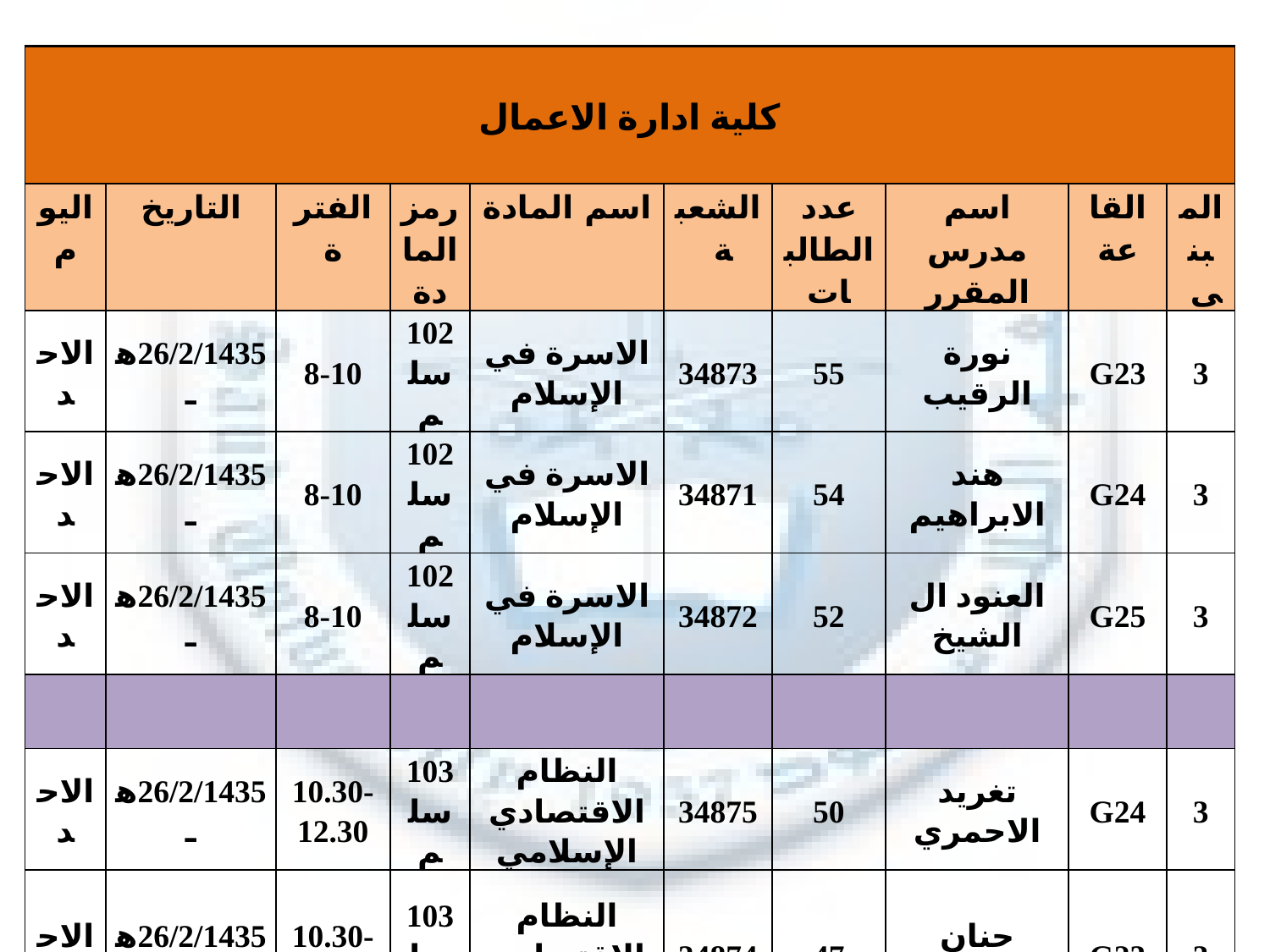

| كلية ادارة الاعمال |  |  |  |  |  |  |  |  |  |
| --- | --- | --- | --- | --- | --- | --- | --- | --- | --- |
| اليوم | التاريخ | الفترة | رمز المادة | اسم المادة | الشعبة | عدد الطالبات | اسم مدرس المقرر | القاعة | المبنى |
| الاحد | 26/2/1435هـ | 8-10 | 102 سلم | الاسرة في الإسلام | 34873 | 55 | نورة الرقيب | G23 | 3 |
| الاحد | 26/2/1435هـ | 8-10 | 102 سلم | الاسرة في الإسلام | 34871 | 54 | هند الابراهيم | G24 | 3 |
| الاحد | 26/2/1435هـ | 8-10 | 102 سلم | الاسرة في الإسلام | 34872 | 52 | العنود ال الشيخ | G25 | 3 |
|  |  |  |  |  |  |  |  |  |  |
| الاحد | 26/2/1435هـ | 10.30-12.30 | 103 سلم | النظام الاقتصادي الإسلامي | 34875 | 50 | تغريد الاحمري | G24 | 3 |
| الاحد | 26/2/1435هـ | 10.30-12.30 | 103 سلم | النظام الاقتصادي الإسلامي | 34874 | 47 | حنان الزبيري | G23 | 3 |